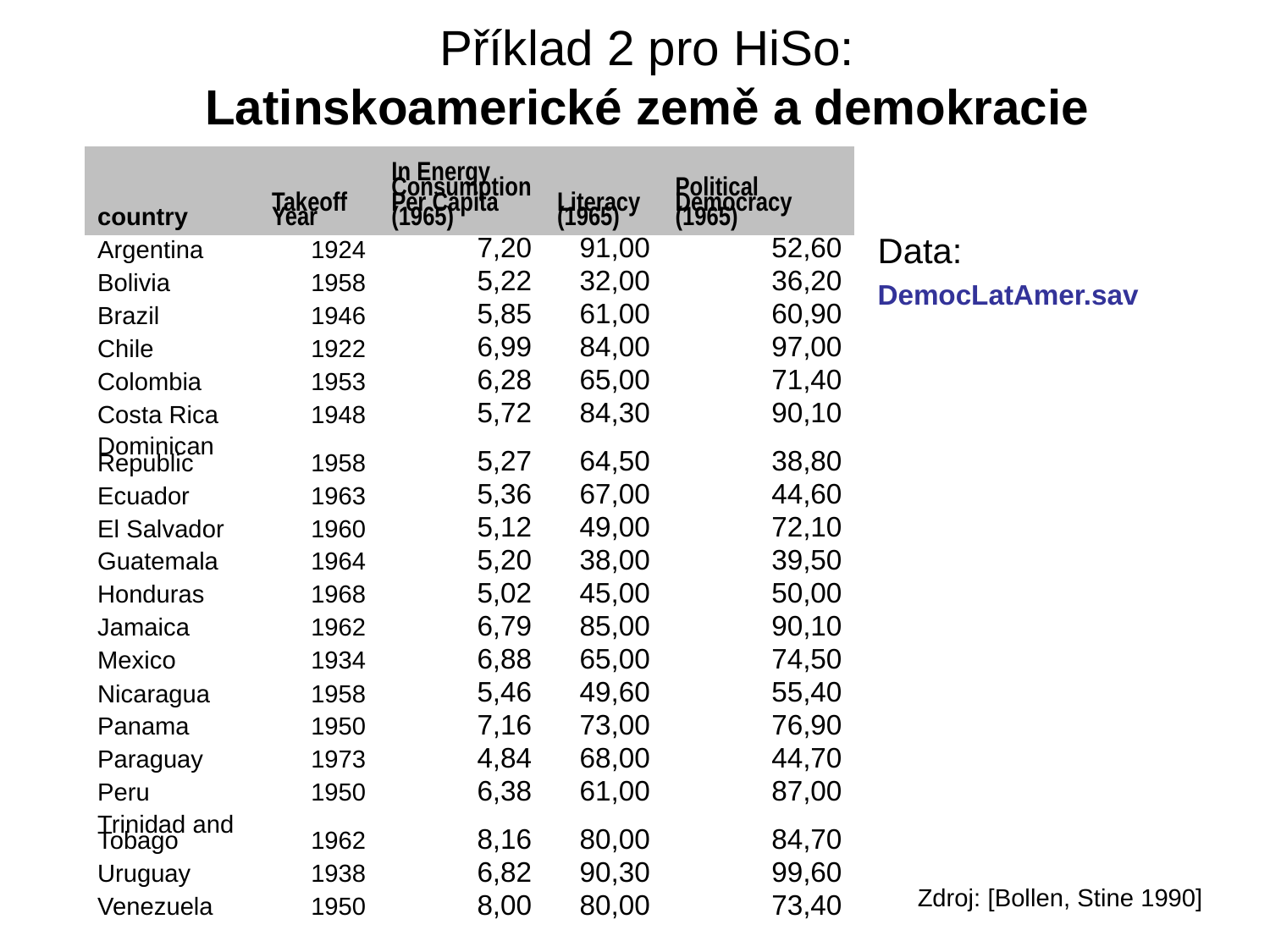

# Příklad 2 pro HiSo: Latinskoamerické země a demokracie
| country | Takeoff Year | In Energy Consumption Per Capita (1965) | Literacy (1965) | Political Democracy (1965) |
| --- | --- | --- | --- | --- |
| Argentina | 1924 | 7,20 | 91,00 | 52,60 |
| Bolivia | 1958 | 5,22 | 32,00 | 36,20 |
| Brazil | 1946 | 5,85 | 61,00 | 60,90 |
| Chile | 1922 | 6,99 | 84,00 | 97,00 |
| Colombia | 1953 | 6,28 | 65,00 | 71,40 |
| Costa Rica | 1948 | 5,72 | 84,30 | 90,10 |
| Dominican Republic | 1958 | 5,27 | 64,50 | 38,80 |
| Ecuador | 1963 | 5,36 | 67,00 | 44,60 |
| El Salvador | 1960 | 5,12 | 49,00 | 72,10 |
| Guatemala | 1964 | 5,20 | 38,00 | 39,50 |
| Honduras | 1968 | 5,02 | 45,00 | 50,00 |
| Jamaica | 1962 | 6,79 | 85,00 | 90,10 |
| Mexico | 1934 | 6,88 | 65,00 | 74,50 |
| Nicaragua | 1958 | 5,46 | 49,60 | 55,40 |
| Panama | 1950 | 7,16 | 73,00 | 76,90 |
| Paraguay | 1973 | 4,84 | 68,00 | 44,70 |
| Peru | 1950 | 6,38 | 61,00 | 87,00 |
| Trinidad and Tobago | 1962 | 8,16 | 80,00 | 84,70 |
| Uruguay | 1938 | 6,82 | 90,30 | 99,60 |
| Venezuela | 1950 | 8,00 | 80,00 | 73,40 |
Data:
DemocLatAmer.sav
Zdroj: [Bollen, Stine 1990]